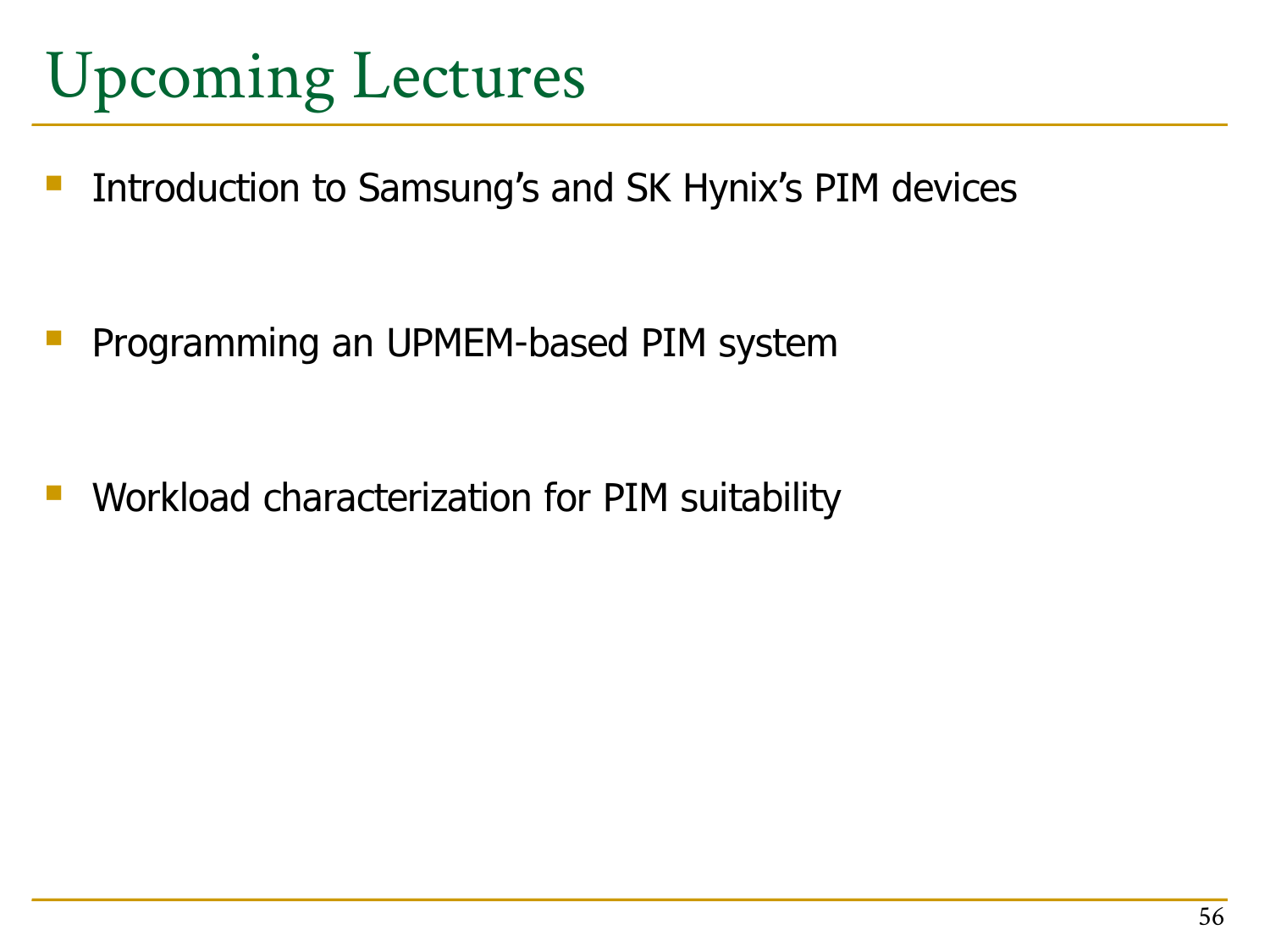

# Upcoming Lectures
Introduction to Samsung’s and SK Hynix’s PIM devices

Programming an UPMEM-based PIM system

Workload characterization for PIM suitability
56